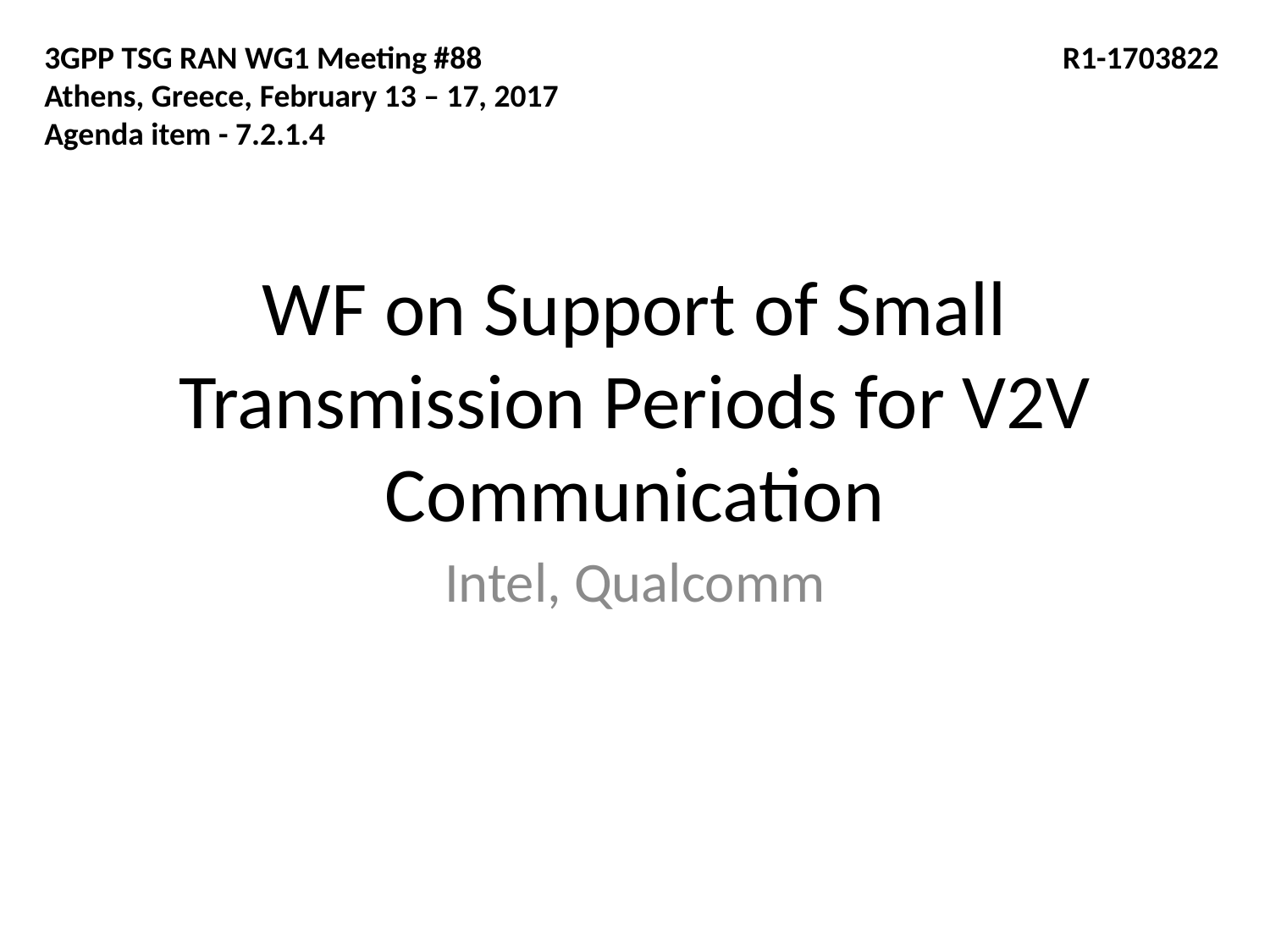

3GPP TSG RAN WG1 Meeting #88				                  R1-1703822
Athens, Greece, February 13 – 17, 2017
Agenda item - 7.2.1.4
# WF on Support of Small Transmission Periods for V2V Communication
Intel, Qualcomm